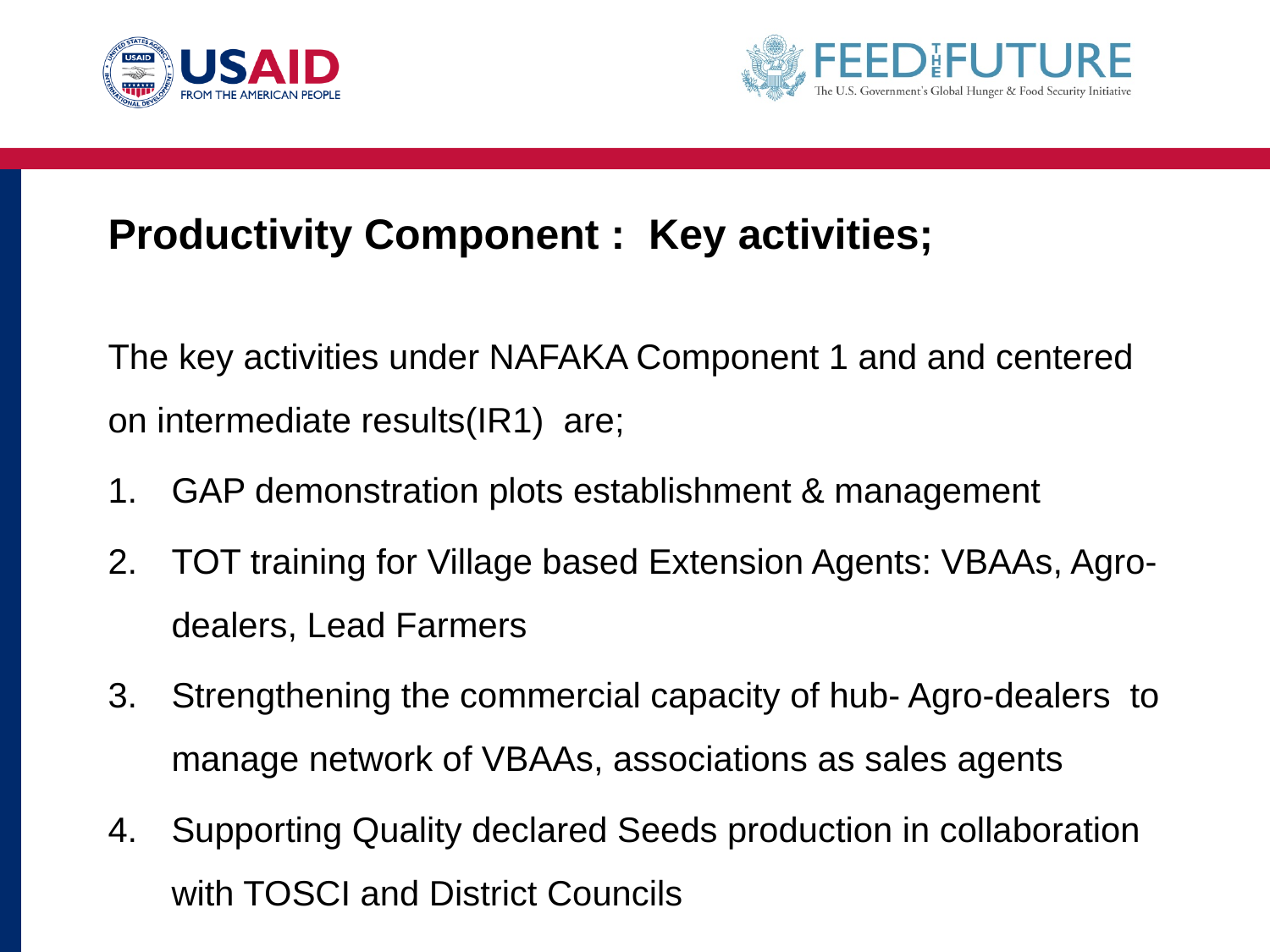

# Productivity Component :  Key activities;
The key activities under NAFAKA Component 1 and and centered on intermediate results(IR1)  are;
GAP demonstration plots establishment & management
TOT training for Village based Extension Agents: VBAAs, Agro-dealers, Lead Farmers
Strengthening the commercial capacity of hub- Agro-dealers  to manage network of VBAAs, associations as sales agents
Supporting Quality declared Seeds production in collaboration with TOSCI and District Councils